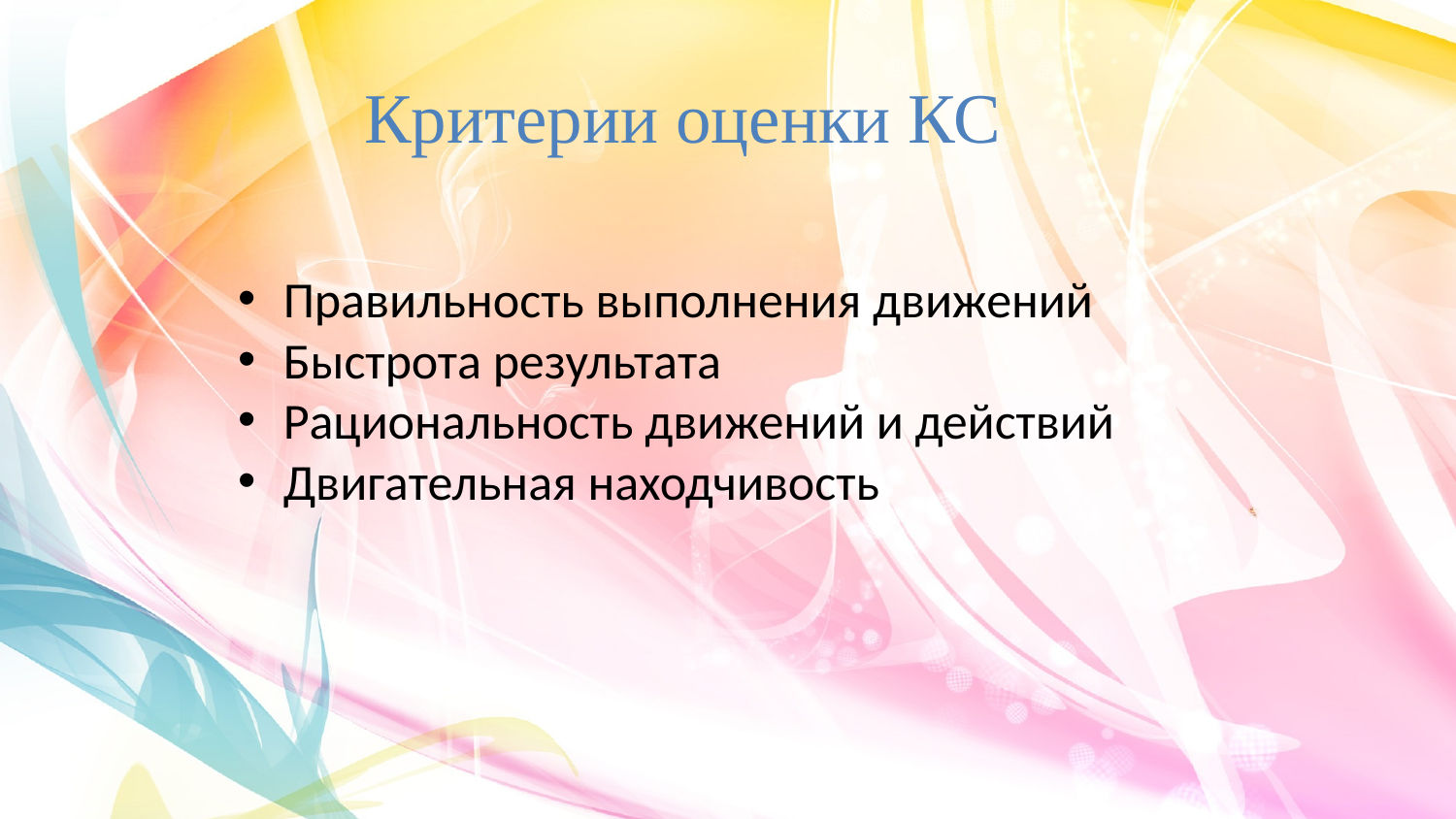

Критерии оценки КС
Правильность выполнения движений
Быстрота результата
Рациональность движений и действий
Двигательная находчивость